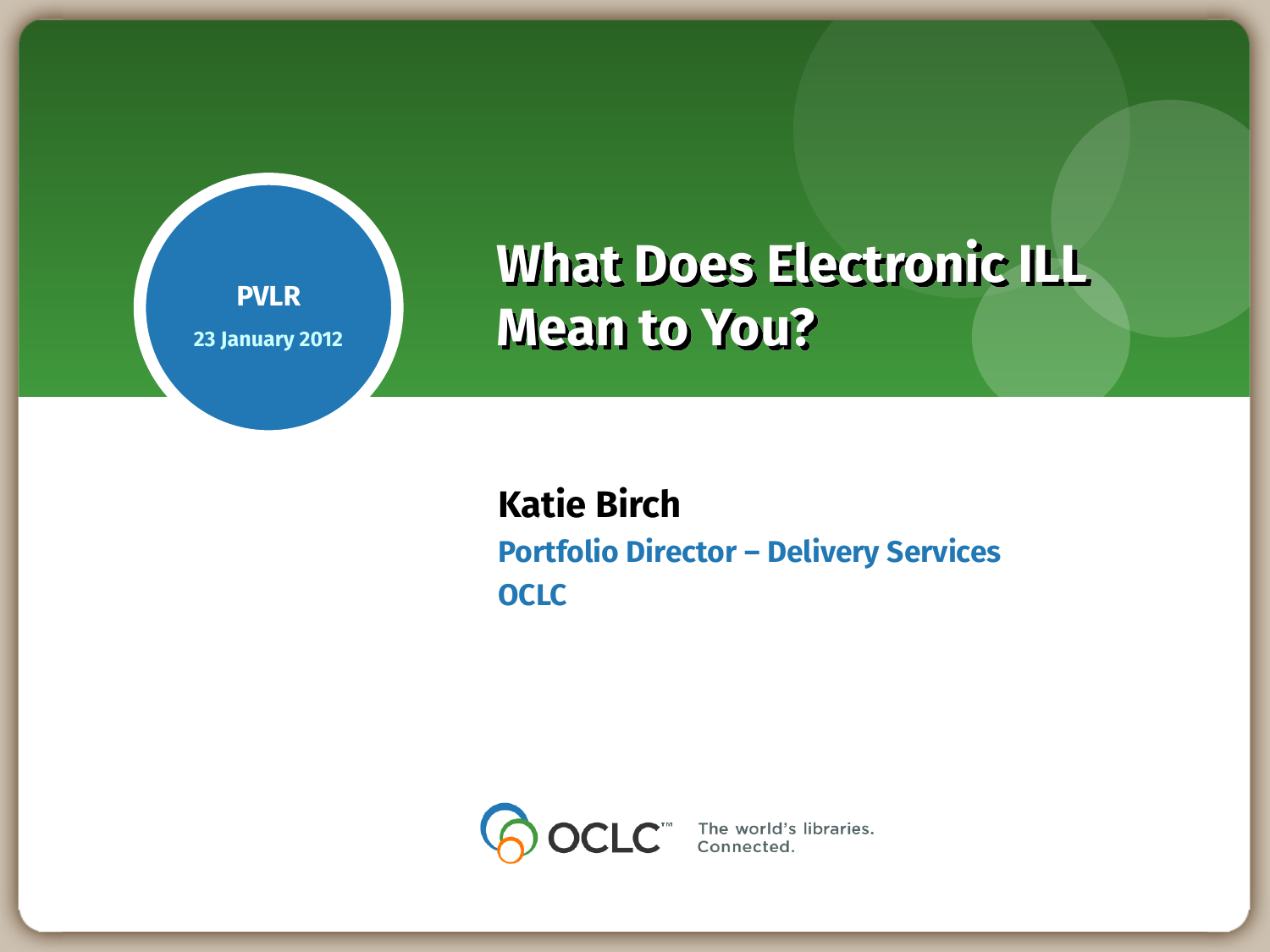

# What Does Electronic ILL Mean to You?
PVLR
23 January 2012
Katie Birch
Portfolio Director – Delivery Services
OCLC